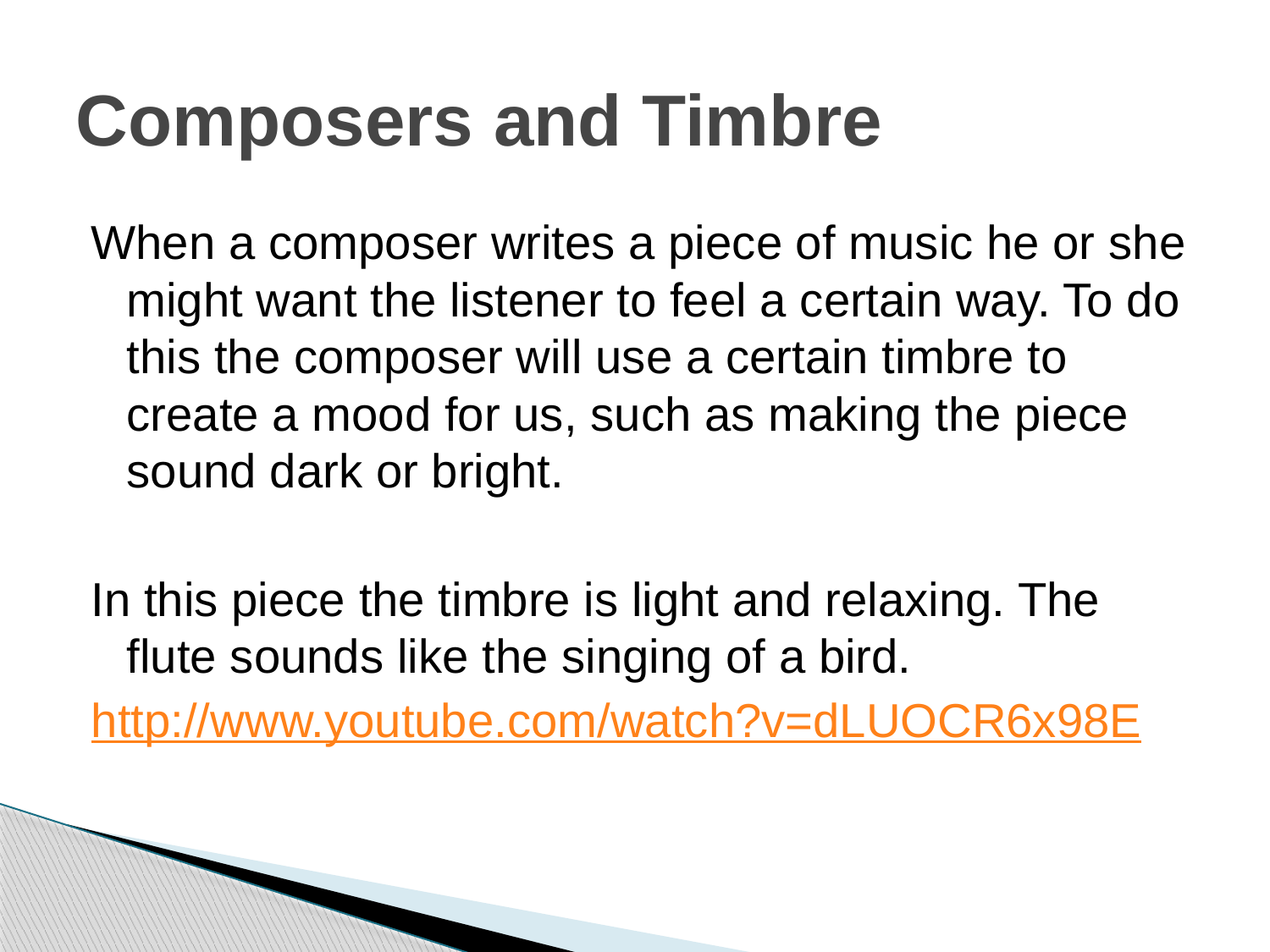

# Composers and Timbre
When a composer writes a piece of music he or she might want the listener to feel a certain way. To do this the composer will use a certain timbre to create a mood for us, such as making the piece sound dark or bright.

In this piece the timbre is light and relaxing. The flute sounds like the singing of a bird.
http://www.youtube.com/watch?v=dLUOCR6x98E